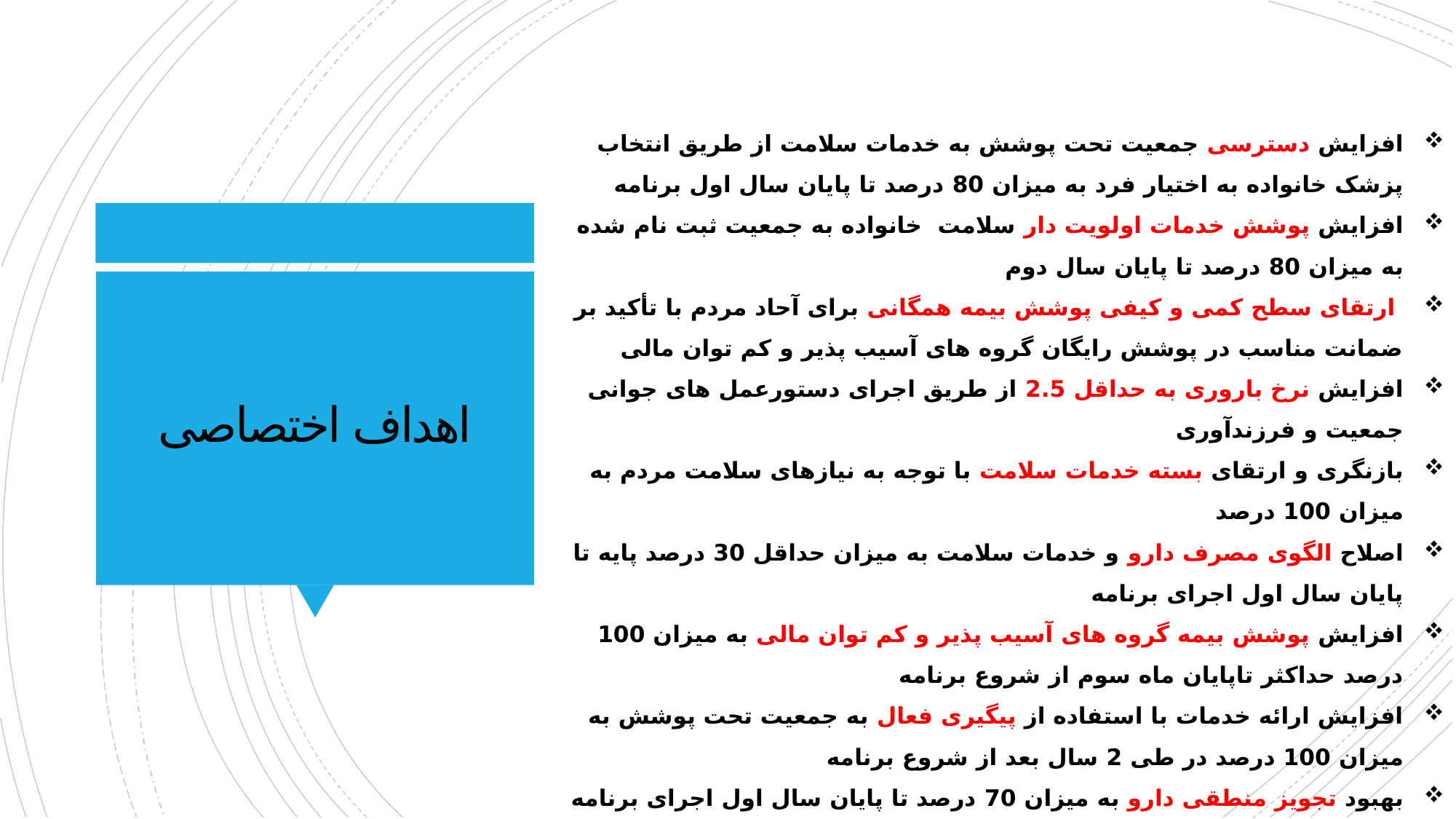

افزایش دسترسی جمعیت تحت پوشش به خدمات سلامت از طریق انتخاب پزشک خانواده به اختیار فرد به میزان 80 درصد تا پایان سال اول برنامه
افزایش پوشش خدمات اولویت دار سلامت  خانواده به جمعیت ثبت نام شده به میزان 80 درصد تا پایان سال دوم
 ارتقای سطح کمی و کیفی پوشش بیمه همگانی برای آحاد مردم با تأکید بر ضمانت مناسب در پوشش رایگان گروه های آسیب پذیر و کم توان مالی
افزایش نرخ باروری به حداقل 2.5 از طریق اجرای دستورعمل های جوانی جمعیت و فرزندآوری
بازنگری و ارتقای بسته خدمات سلامت با توجه به نیازهای سلامت مردم به میزان 100 درصد
اصلاح الگوی مصرف دارو و خدمات سلامت به میزان حداقل 30 درصد پایه تا پایان سال اول اجرای برنامه
افزایش پوشش بیمه گروه های آسیب پذیر و کم توان مالی به میزان 100 درصد حداکثر تاپایان ماه سوم از شروع برنامه
افزایش ارائه خدمات با استفاده از پیگیری فعال به جمعیت تحت پوشش به میزان 100 درصد در طی 2 سال بعد از شروع برنامه
بهبود تجویز منطقی دارو به میزان 70 درصد تا پایان سال اول اجرای برنامه و افزایش 10 درصدی در هر سال
ارتقای عملکرد کیفی واحدهای ارائه خدمات سلامت در بخش دولتی و غیر دولتی به میزان50 درصد تا پایان سال اول اجرای برنامه و افزایش 15 درصدی در هر سال
افزایش پاسخگویی به نیازهای منطقی مردم و رسیدگی به شکایات مربوط به دریافت خدمات به میزان 100 درصد
# اهداف اختصاصی